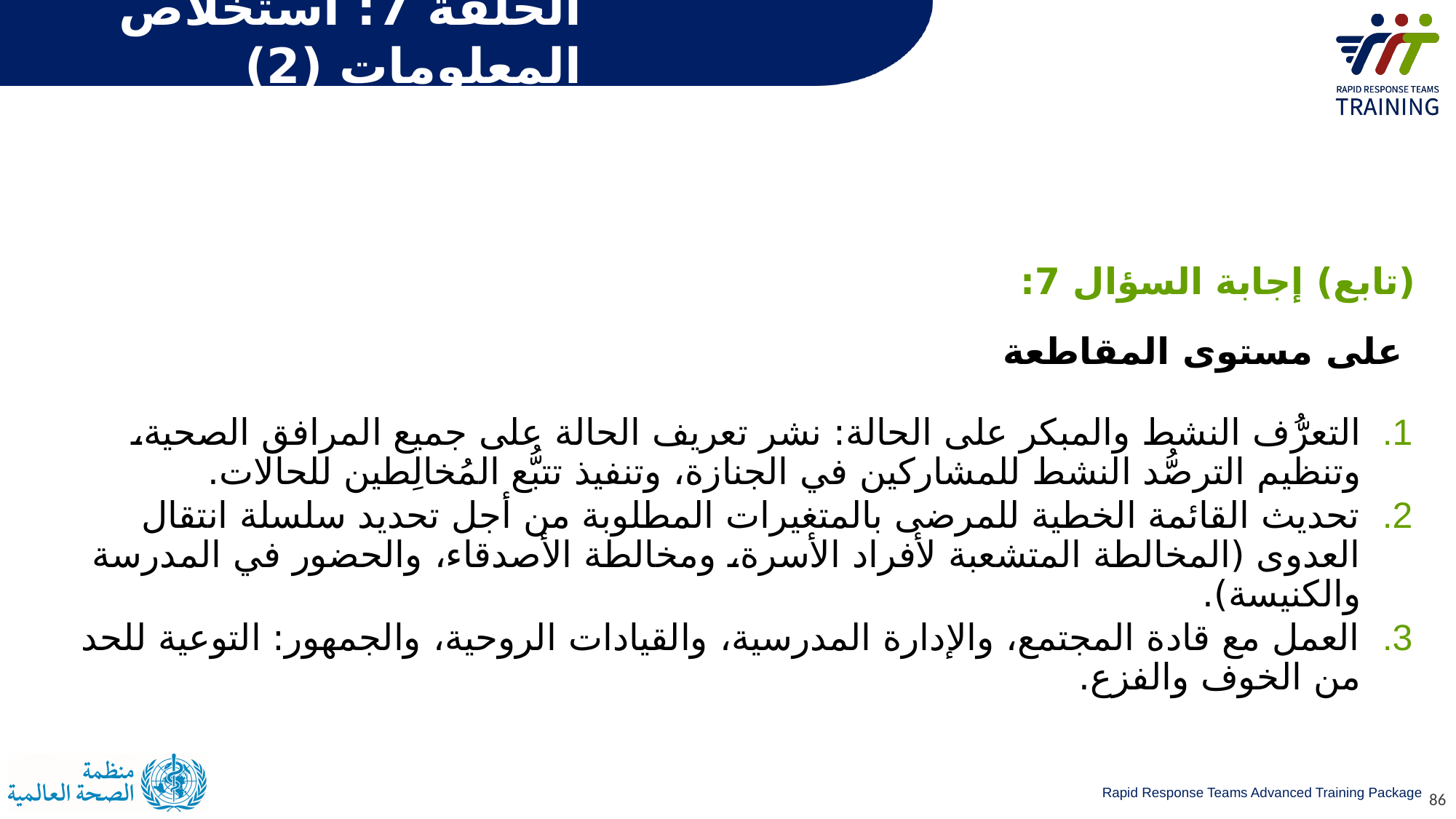

# الحلقة 7: استخلاص المعلومات (2)
(تابع) إجابة السؤال 7:
 على مستوى المقاطعة

التعرُّف النشط والمبكر على الحالة: نشر تعريف الحالة على جميع المرافق الصحية، وتنظيم الترصُّد النشط للمشاركين في الجنازة، وتنفيذ تتبُّع المُخالِطين للحالات.
تحديث القائمة الخطية للمرضى بالمتغيرات المطلوبة من أجل تحديد سلسلة انتقال العدوى (المخالطة المتشعبة لأفراد الأسرة، ومخالطة الأصدقاء، والحضور في المدرسة والكنيسة).
العمل مع قادة المجتمع، والإدارة المدرسية، والقيادات الروحية، والجمهور: التوعية للحد من الخوف والفزع.